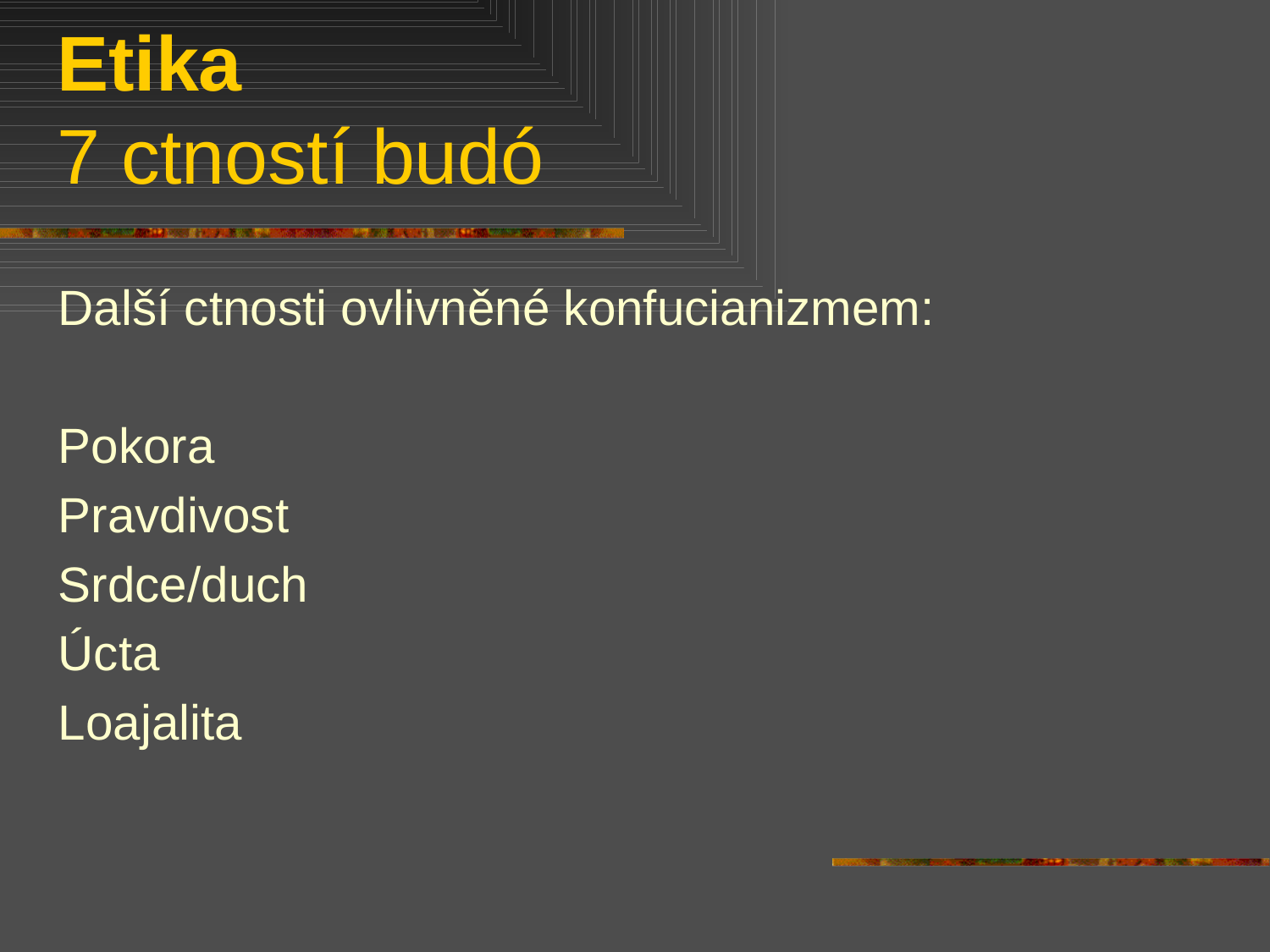

# Etika 7 ctností budó
Další ctnosti ovlivněné konfucianizmem:

Pokora
Pravdivost
Srdce/duch
Úcta
Loajalita